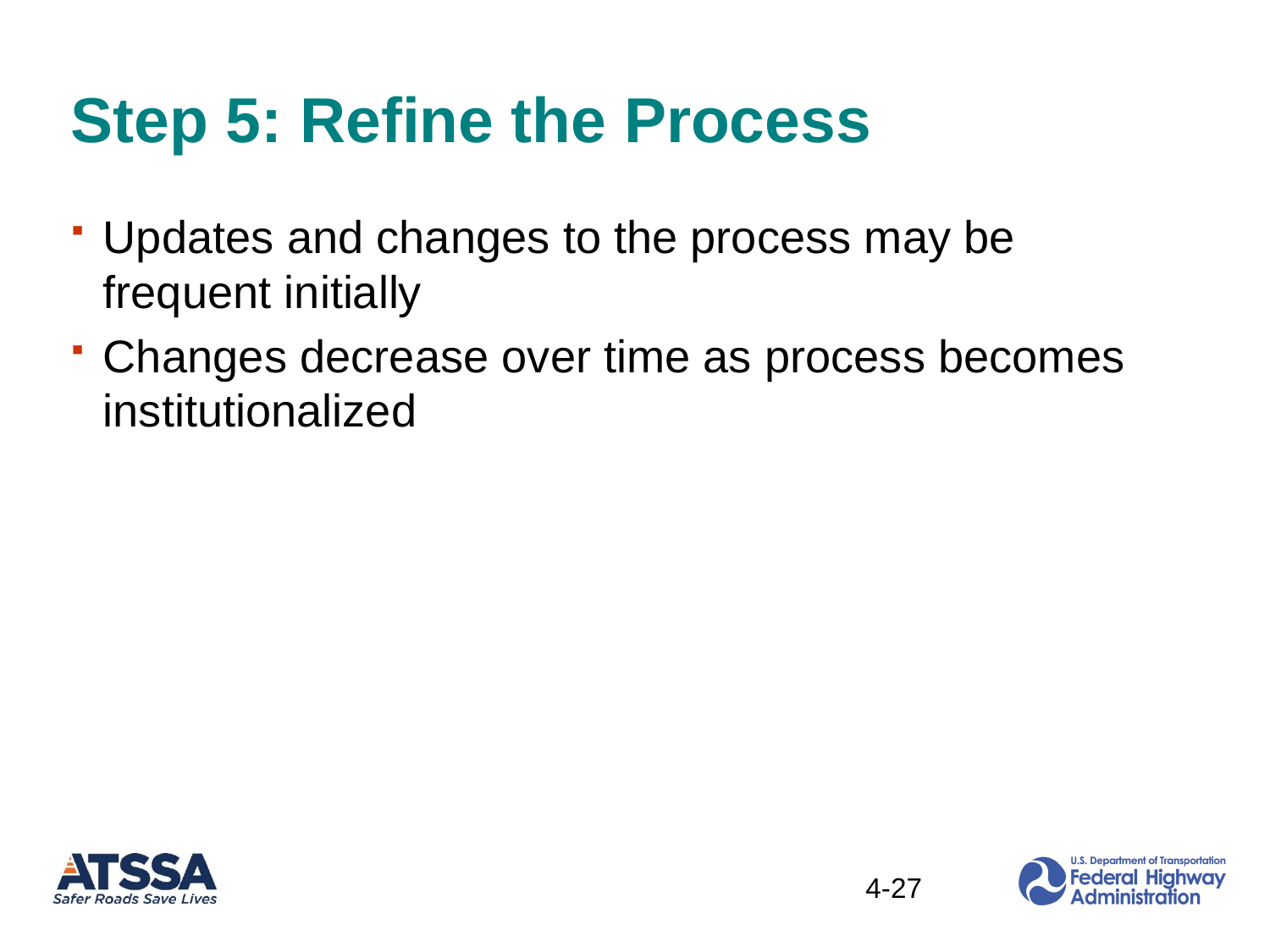

# Step 5: Refine the Process
Updates and changes to the process may be frequent initially
Changes decrease over time as process becomes institutionalized